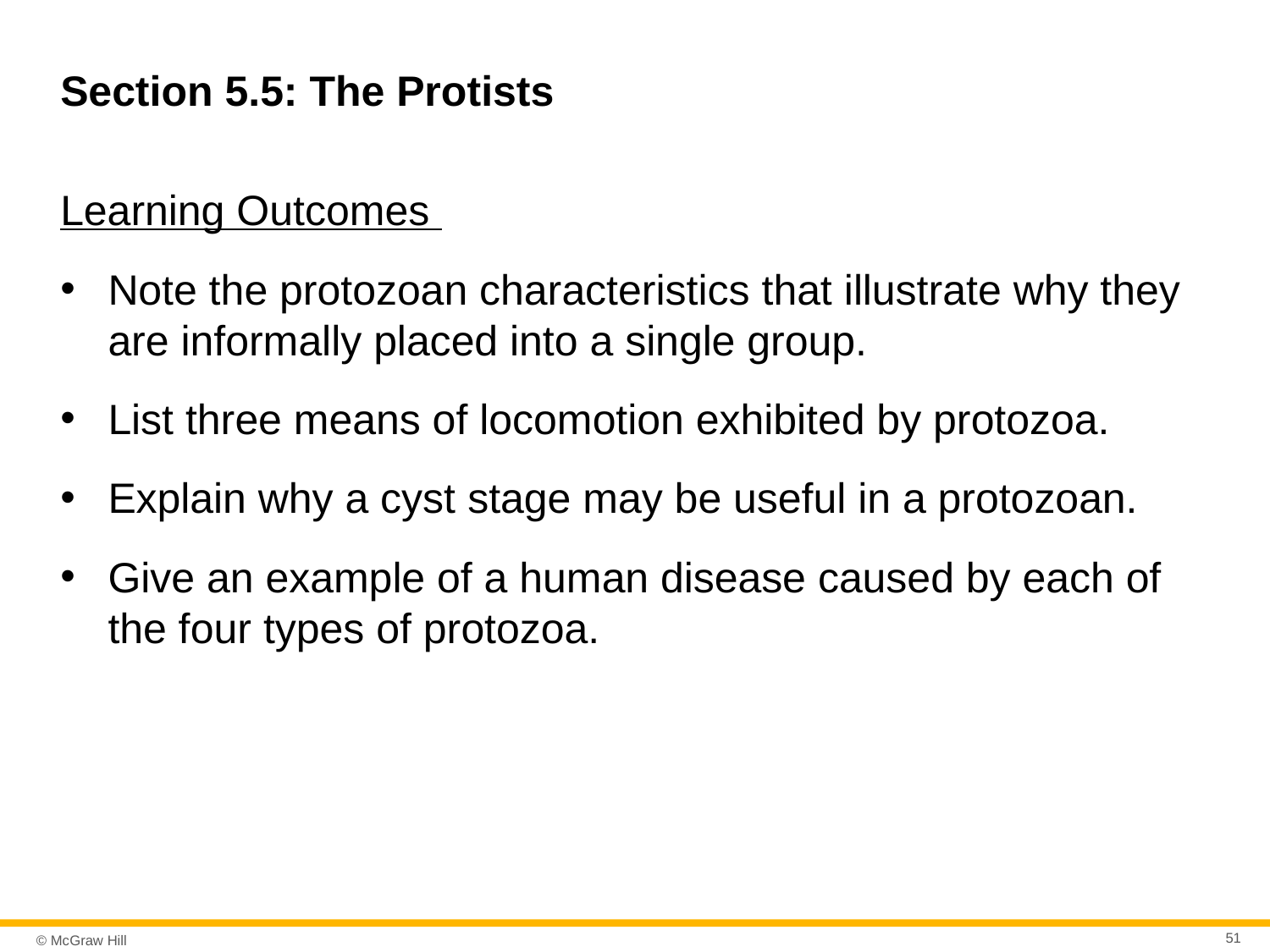

# Section 5.5: The Protists
Learning Outcomes
Note the protozoan characteristics that illustrate why they are informally placed into a single group.
List three means of locomotion exhibited by protozoa.
Explain why a cyst stage may be useful in a protozoan.
Give an example of a human disease caused by each of the four types of protozoa.